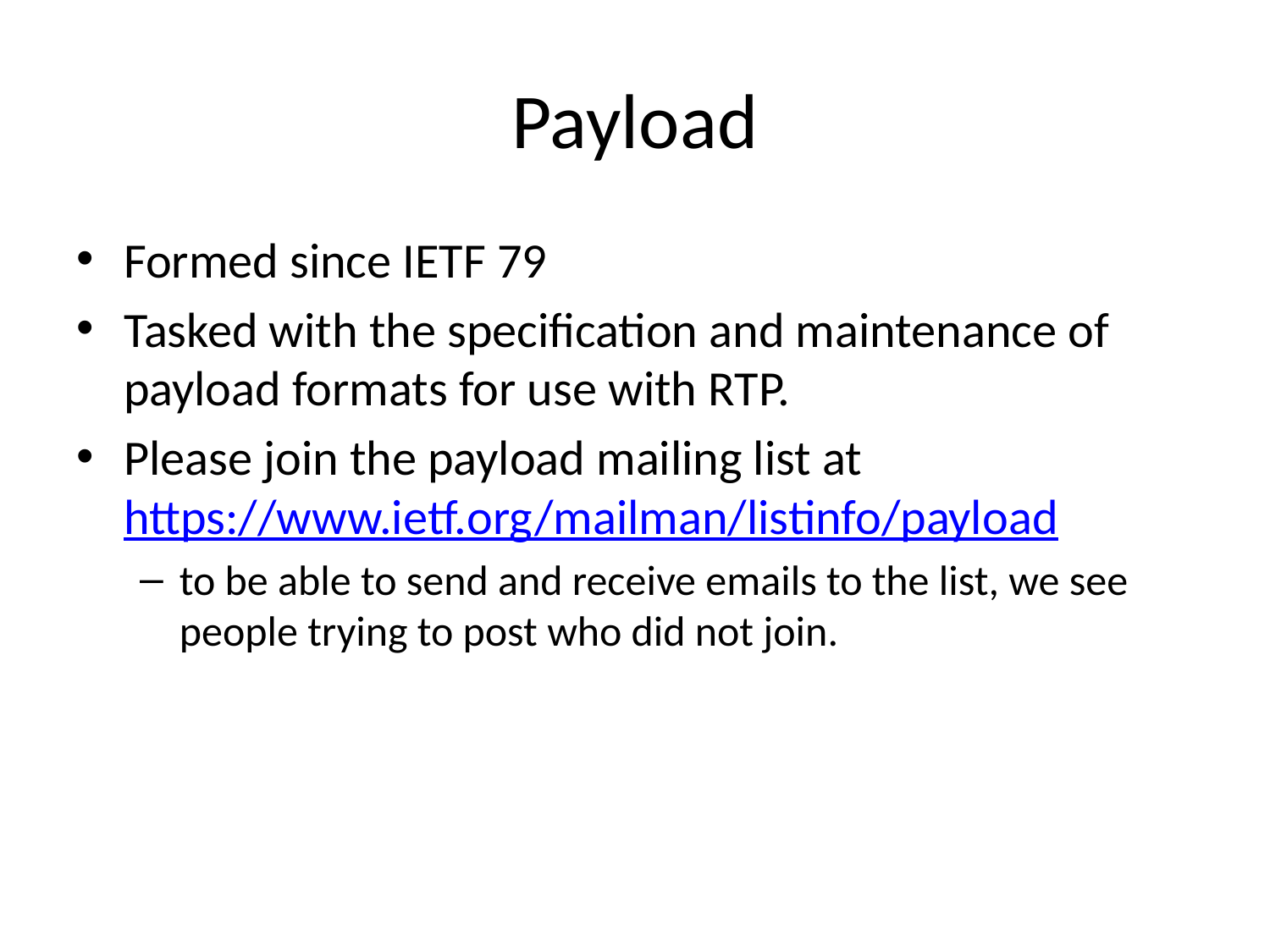

# Payload
Formed since IETF 79
Tasked with the specification and maintenance of payload formats for use with RTP.
Please join the payload mailing list at https://www.ietf.org/mailman/listinfo/payload
to be able to send and receive emails to the list, we see people trying to post who did not join.